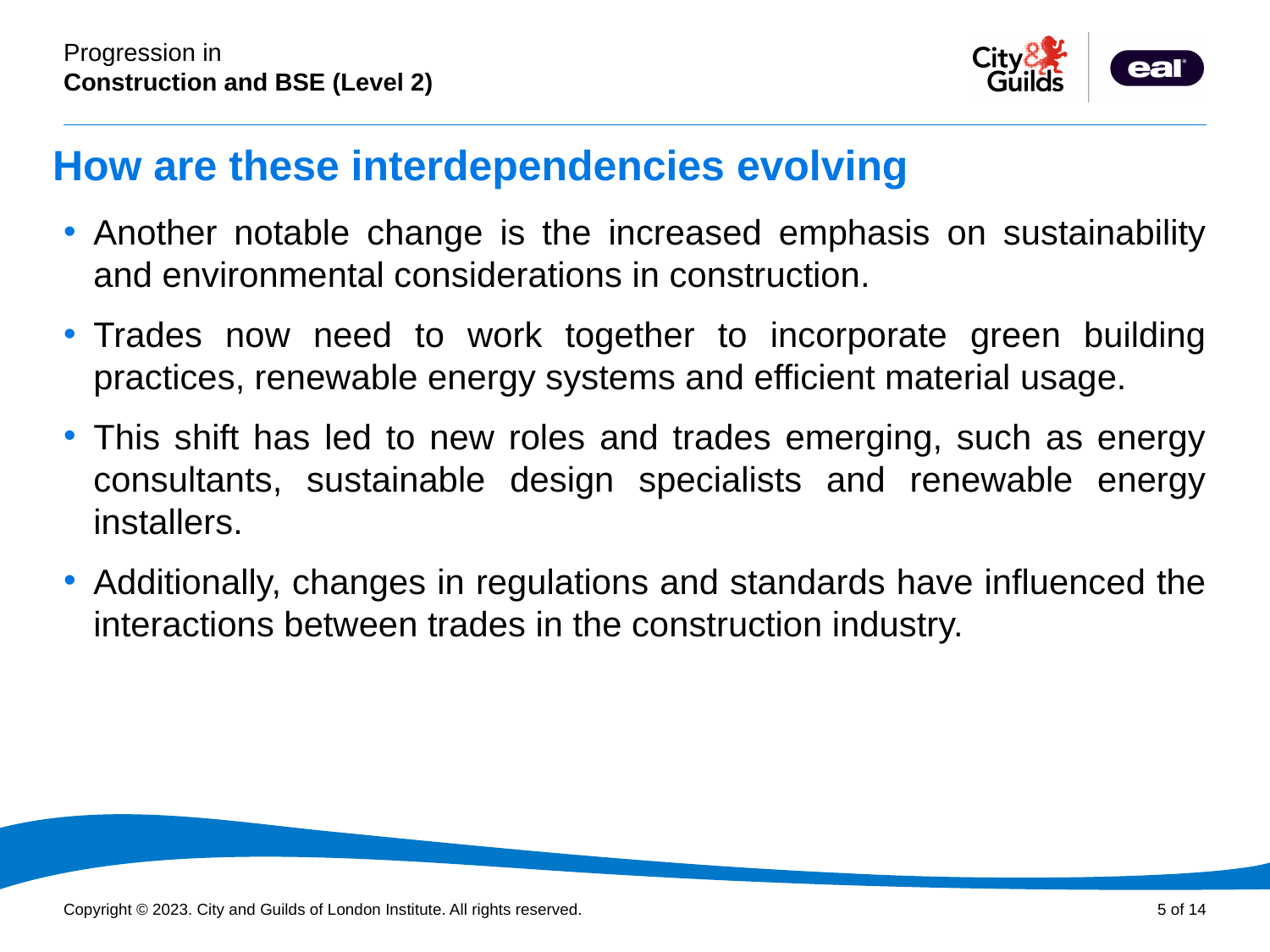

# How are these interdependencies evolving
Another notable change is the increased emphasis on sustainability and environmental considerations in construction.
Trades now need to work together to incorporate green building practices, renewable energy systems and efficient material usage.
This shift has led to new roles and trades emerging, such as energy consultants, sustainable design specialists and renewable energy installers.
Additionally, changes in regulations and standards have influenced the interactions between trades in the construction industry.